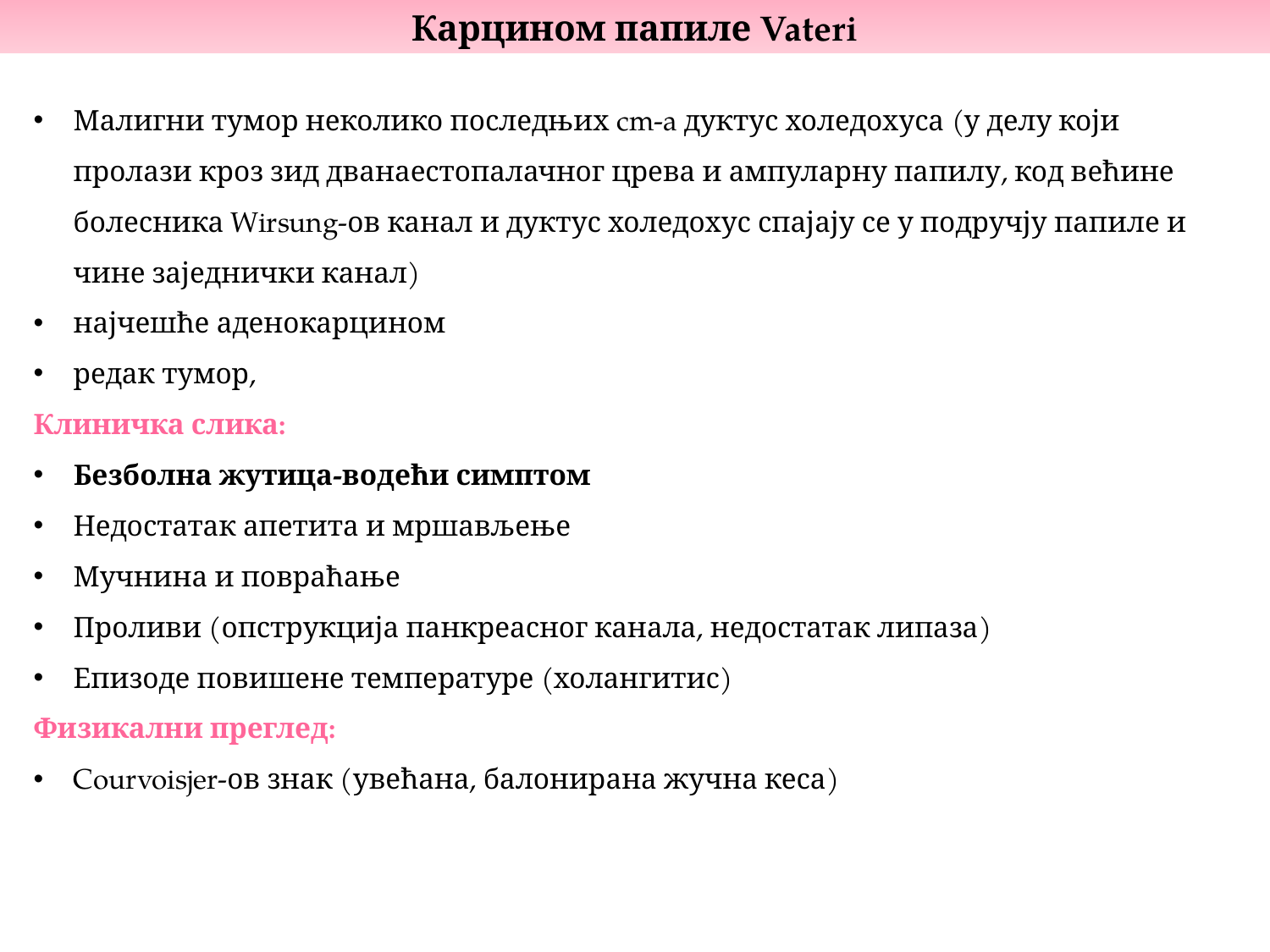

Карцином папиле Vateri
Малигни тумор неколико последњих cm-a дуктус холедохуса (у делу који пролази кроз зид дванаестопалачног црева и ампуларну папилу, код већине болесника Wirsung-ов канал и дуктус холедохус спајају се у подручју папиле и чине заједнички канал)
најчешће аденокарцином
редак тумор,
Клиничка слика:
Безболна жутица-водећи симптом
Недостатак апетита и мршављење
Мучнина и повраћање
Проливи (опструкција панкреасног канала, недостатак липаза)
Епизоде повишене температуре (холангитис)
Физикални преглед:
Courvoisjer-ов знак (увећана, балонирана жучна кеса)